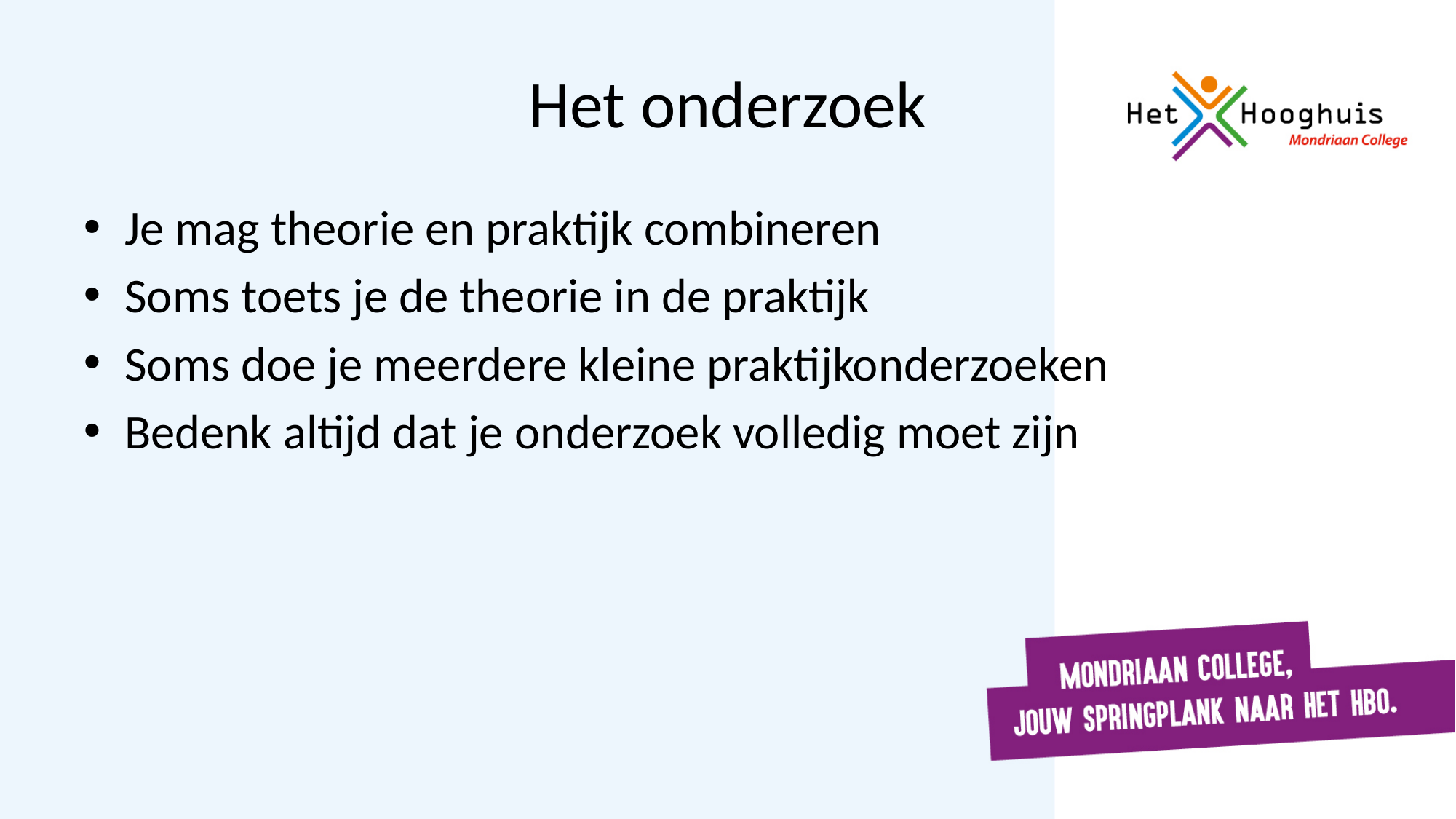

# Het onderzoek
Je mag theorie en praktijk combineren
Soms toets je de theorie in de praktijk
Soms doe je meerdere kleine praktijkonderzoeken
Bedenk altijd dat je onderzoek volledig moet zijn